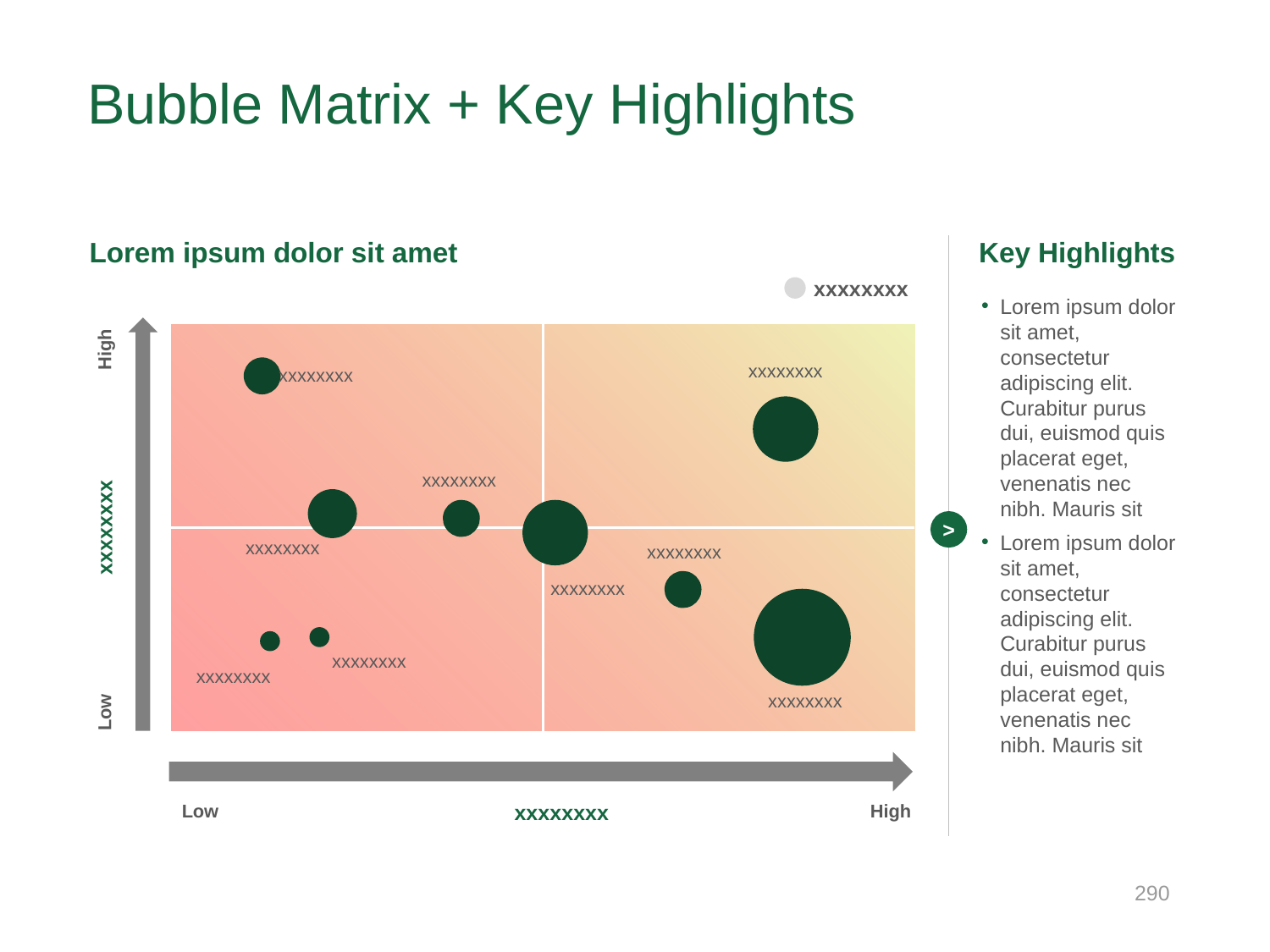

# Bubble Matrix + Key Highlights
Key Highlights
Lorem ipsum dolor sit amet
xxxxxxxx

Lorem ipsum dolor sit amet, consectetur adipiscing elit. Curabitur purus dui, euismod quis placerat eget, venenatis nec nibh. Mauris sit
Lorem ipsum dolor sit amet, consectetur adipiscing elit. Curabitur purus dui, euismod quis placerat eget, venenatis nec nibh. Mauris sit

High
xxxxxxxx

xxxxxxxx

xxxxxxxx

xxxxxxxx

>
xxxxxxxx
xxxxxxxx
xxxxxxxx

xxxxxxxx
xxxxxxxx
xxxxxxxx
Low

Low
High
xxxxxxxx
290